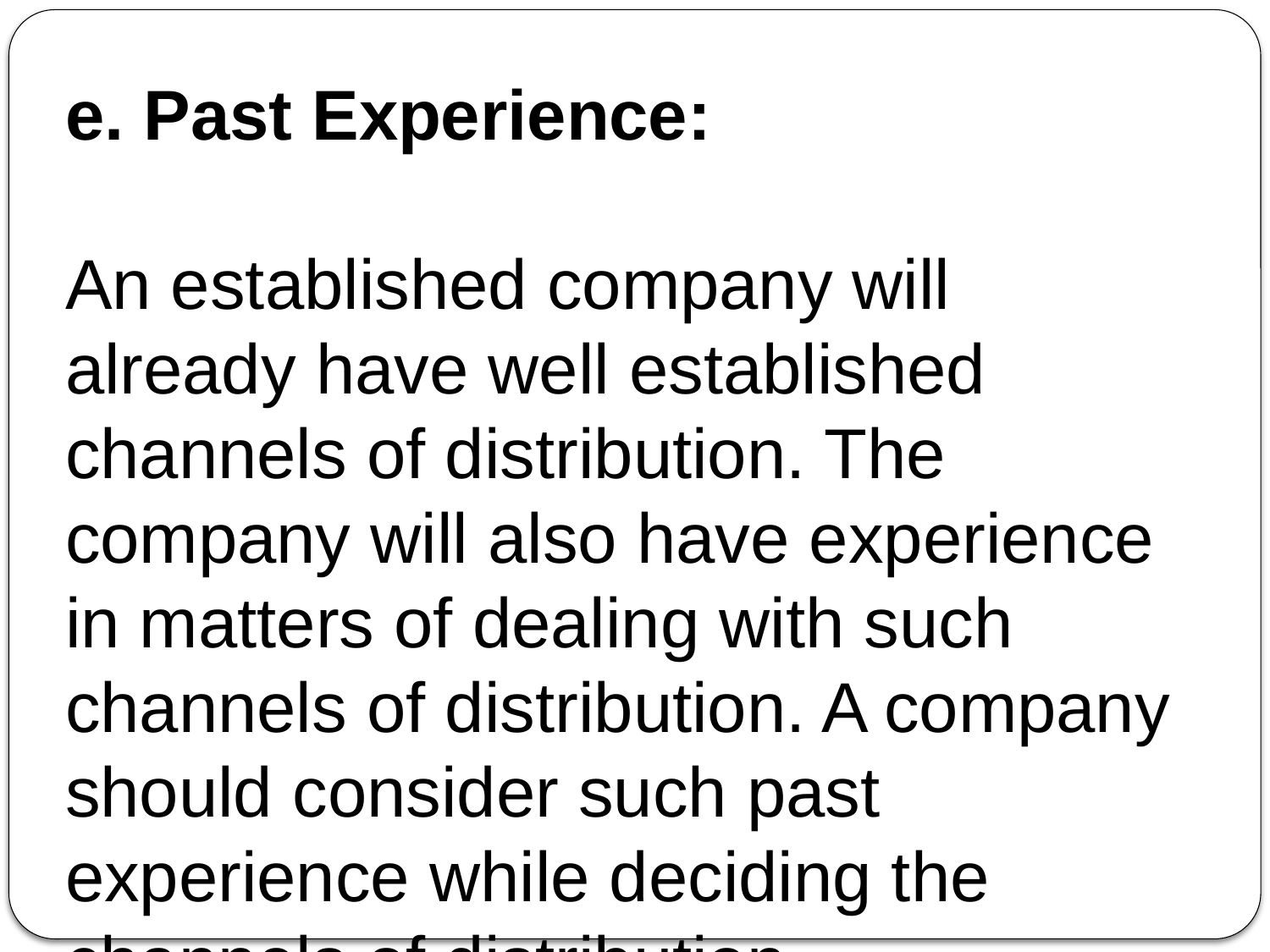

e. Past Experience:

An established company will already have well established channels of distribution. The company will also have experience in matters of dealing with such channels of distribution. A company should consider such past experience while deciding the channels of distribution